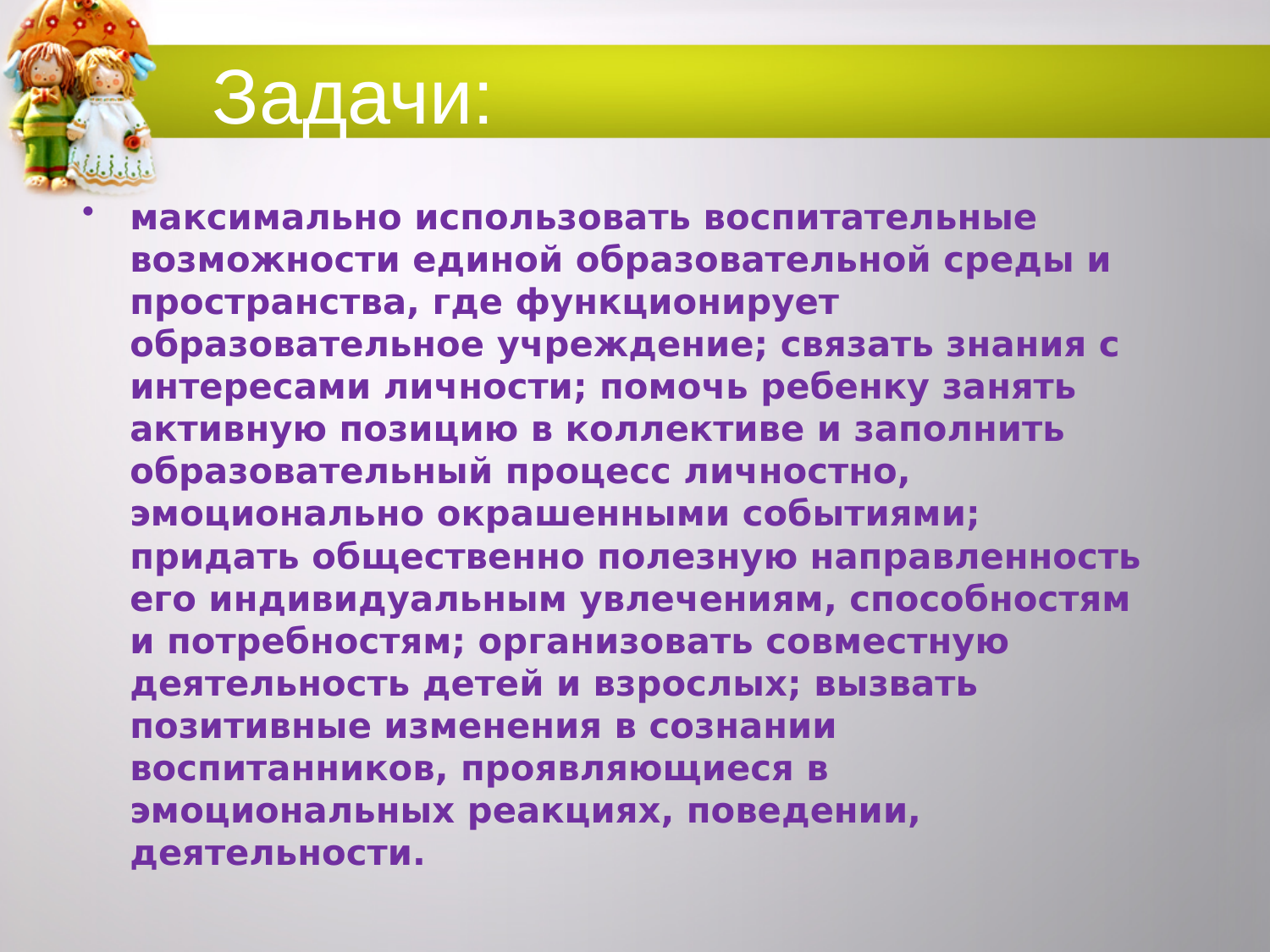

# Задачи:
максимально использовать воспитательные возможности единой образовательной среды и пространства, где функционирует образовательное учреждение; связать знания с интересами личности; помочь ребенку занять активную позицию в коллективе и заполнить образовательный процесс личностно,  эмоционально окрашенными событиями; придать общественно полезную направленность его индивидуальным увлечениям, способностям и потребностям; организовать совместную деятельность детей и взрослых; вызвать позитивные изменения в сознании воспитанников, проявляющиеся в эмоциональных реакциях, поведении, деятельности.